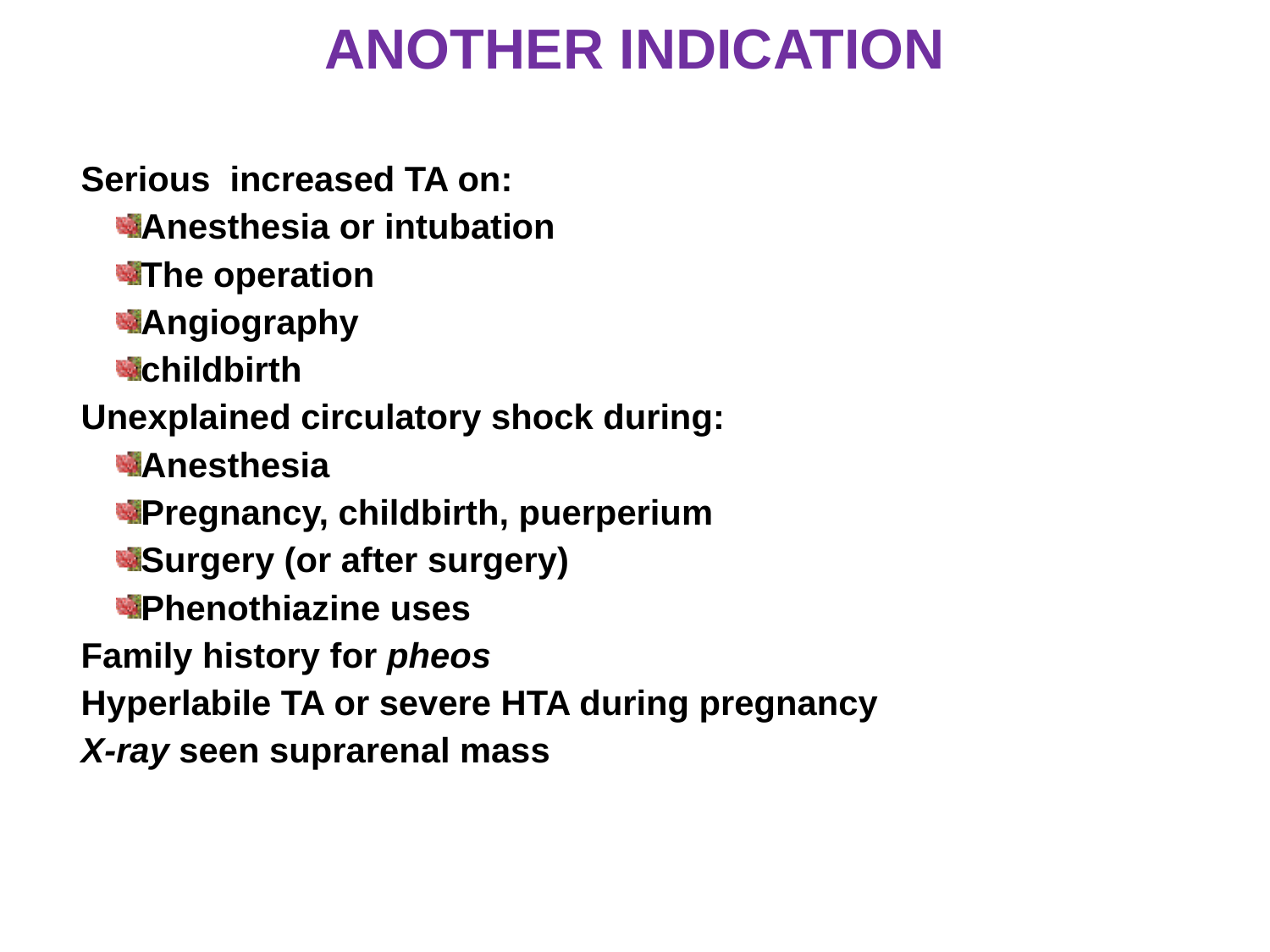

ANOTHER INDICATION

Serious  increased TA on:
Anesthesia or intubation
The operation
Angiography
childbirth
Unexplained circulatory shock during:
Anesthesia
Pregnancy, childbirth, puerperium
Surgery (or after surgery)
Phenothiazine uses
Family history for pheos
Hyperlabile TA or severe HTA during pregnancy
X-ray seen suprarenal mass